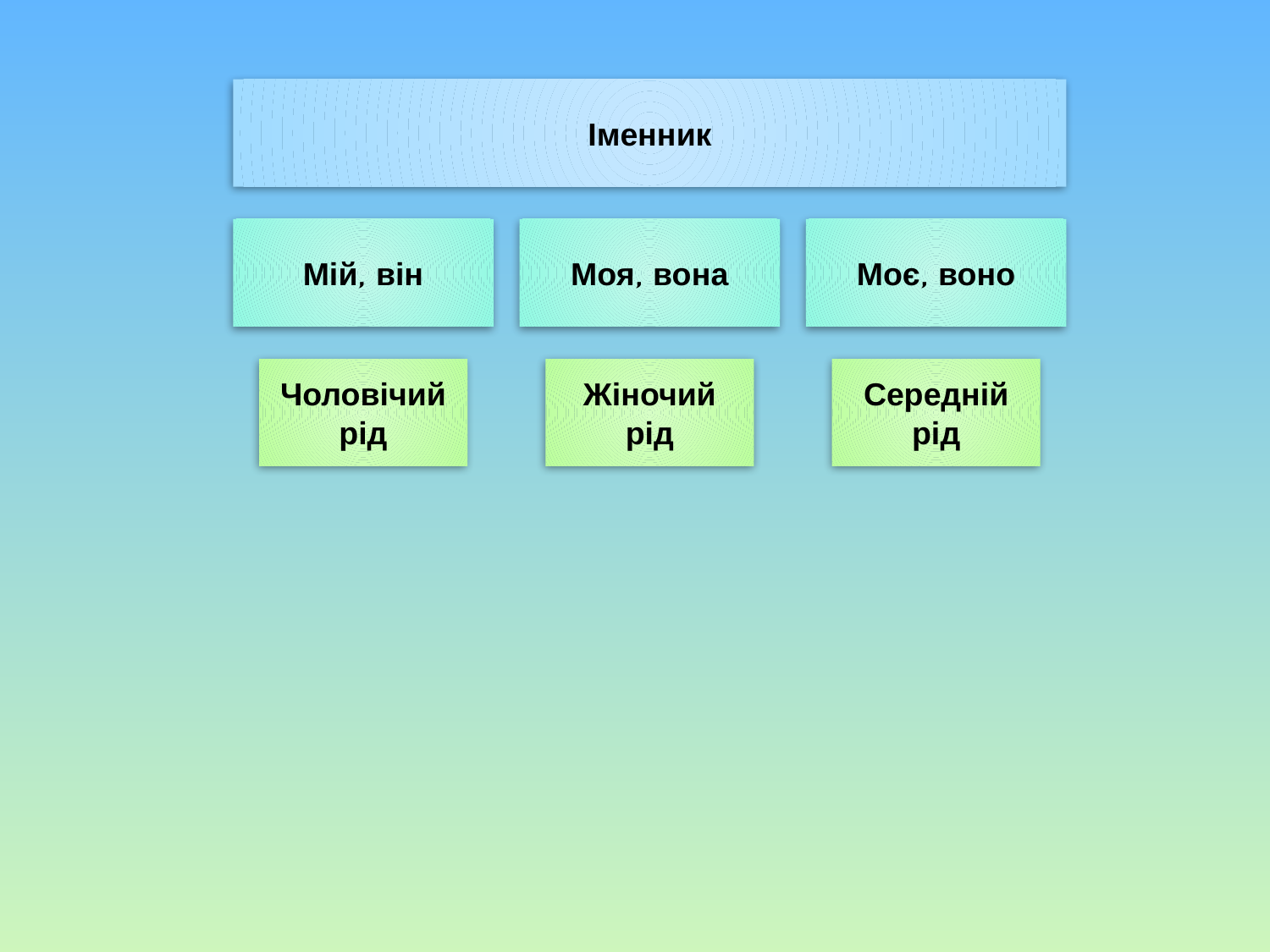

Іменник
Мій, він
Моя, вона
Моє, воно
Чоловічий рід
Жіночий рід
Середній рід